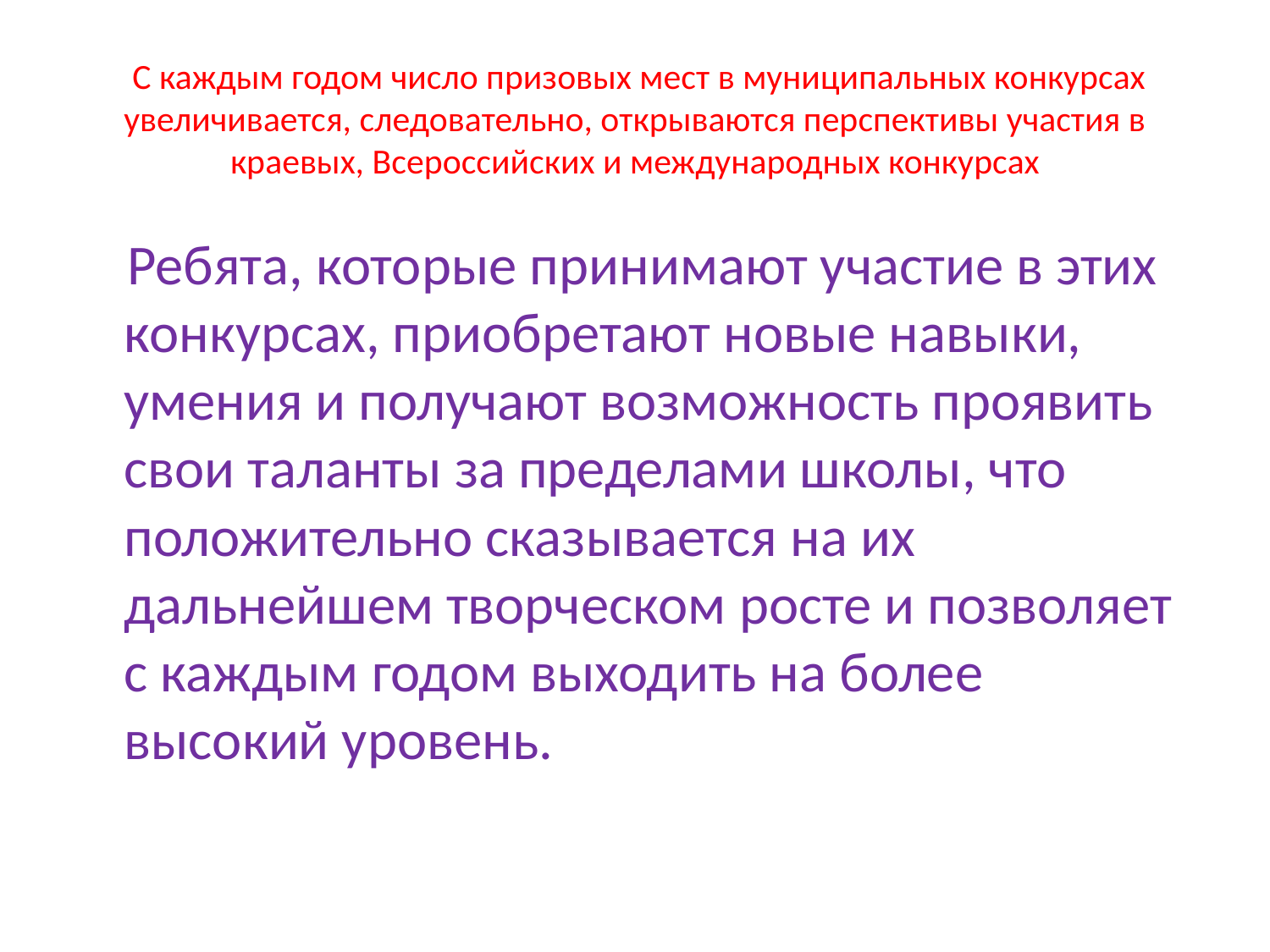

# С каждым годом число призовых мест в муниципальных конкурсах увеличивается, следовательно, открываются перспективы участия в краевых, Всероссийских и международных конкурсах
    Ребята, которые принимают участие в этих  конкурсах, приобретают новые навыки, умения и получают возможность проявить свои таланты за пределами школы, что положительно сказывается на их дальнейшем творческом росте и позволяет с каждым годом выходить на более высокий уровень.